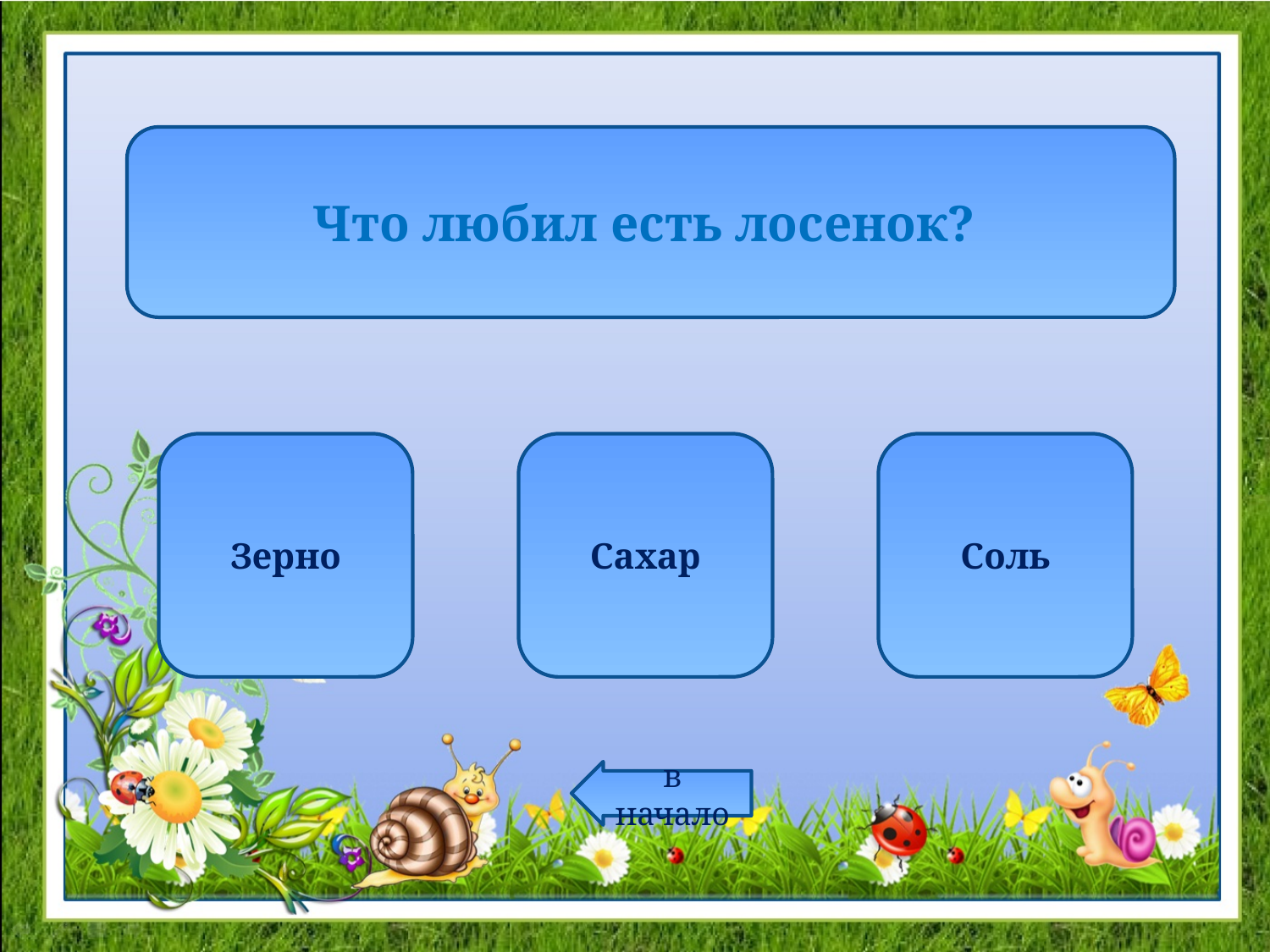

Что любил есть лосенок?
Зерно
Сахар
Соль
в начало